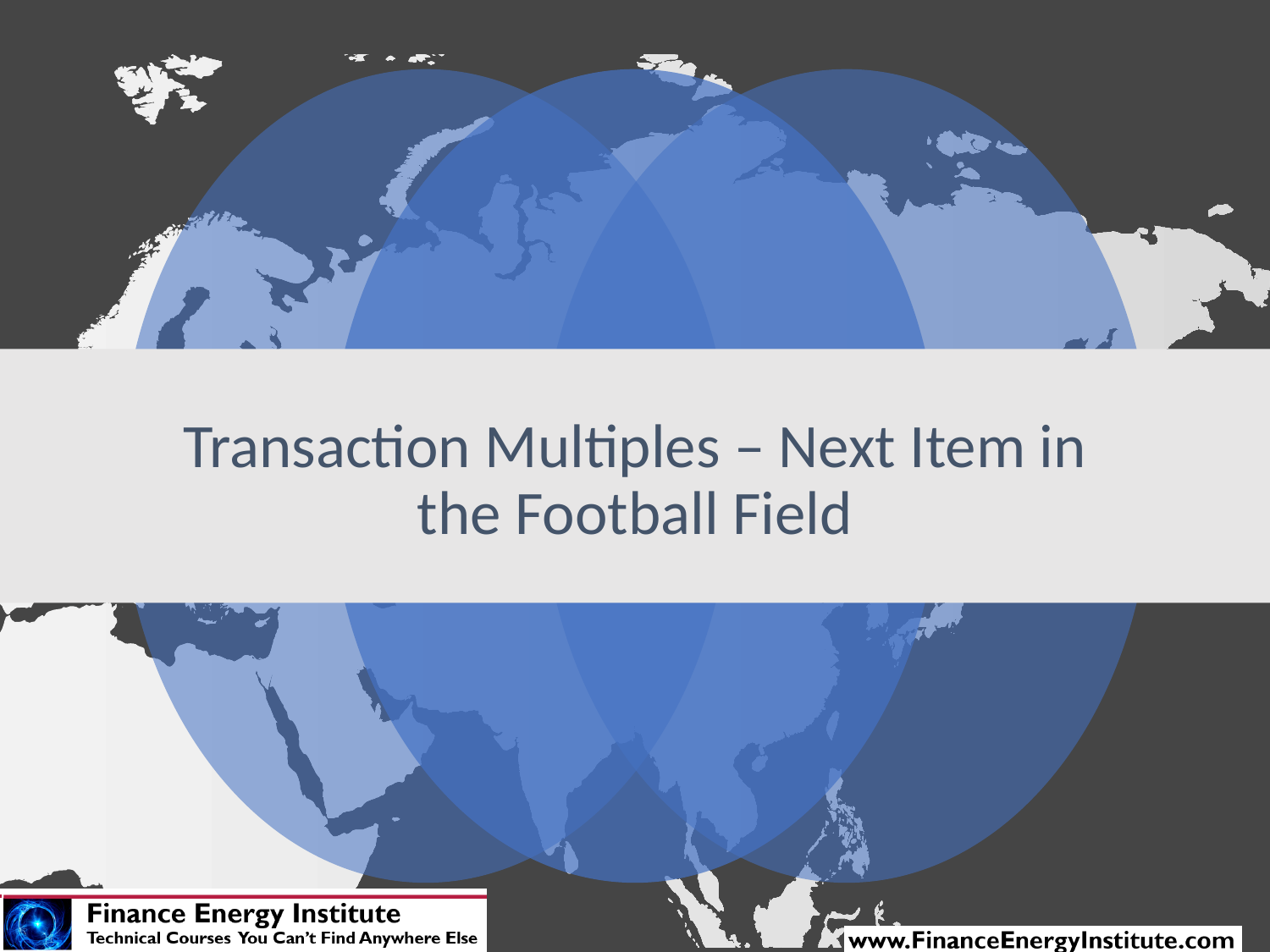

# Transaction Multiples – Next Item in the Football Field